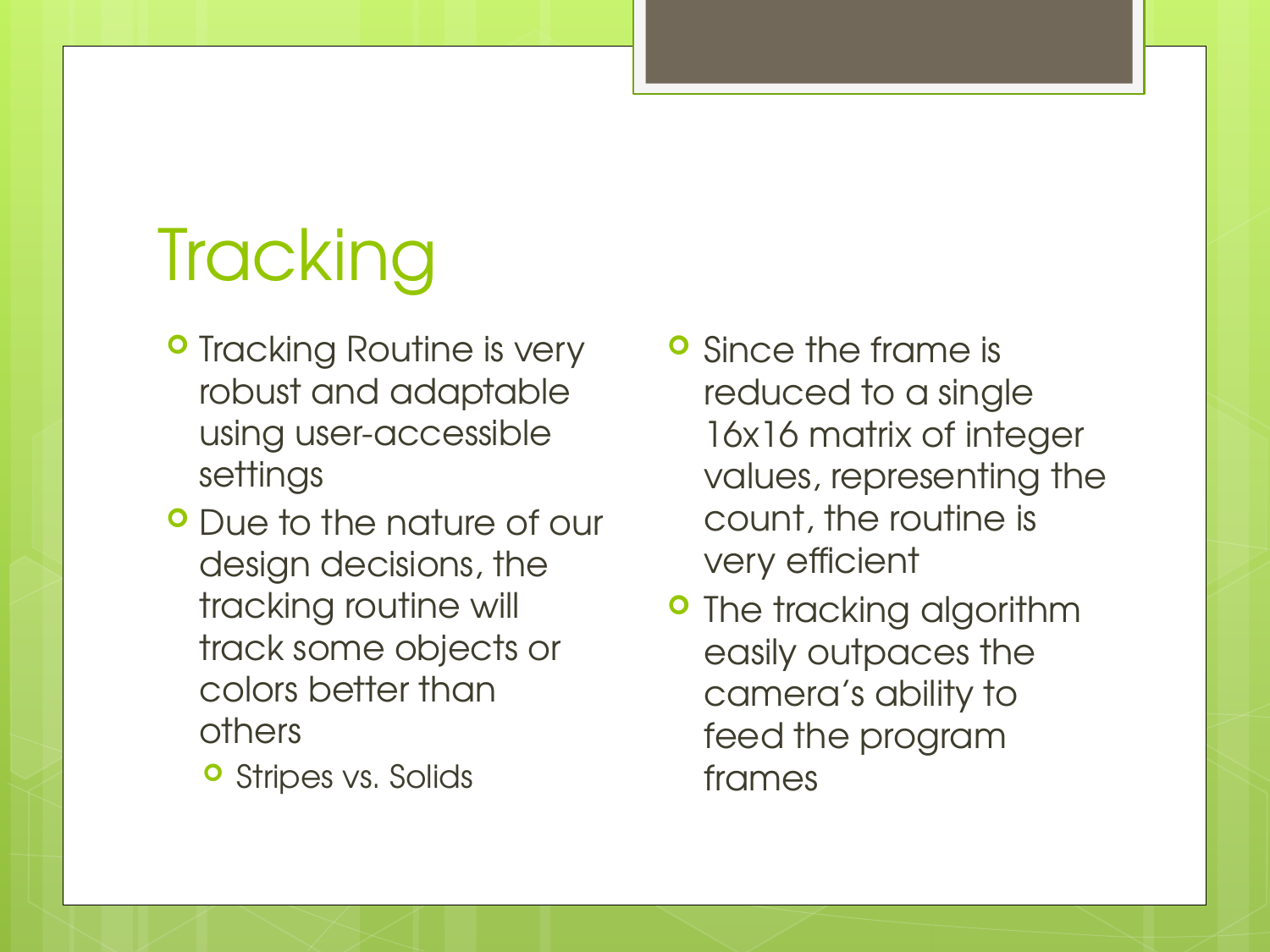

# Tracking
Since the frame is reduced to a single 16x16 matrix of integer values, representing the count, the routine is very efficient
The tracking algorithm easily outpaces the camera’s ability to feed the program frames
Tracking Routine is very robust and adaptable using user-accessible settings
Due to the nature of our design decisions, the tracking routine will track some objects or colors better than others
Stripes vs. Solids